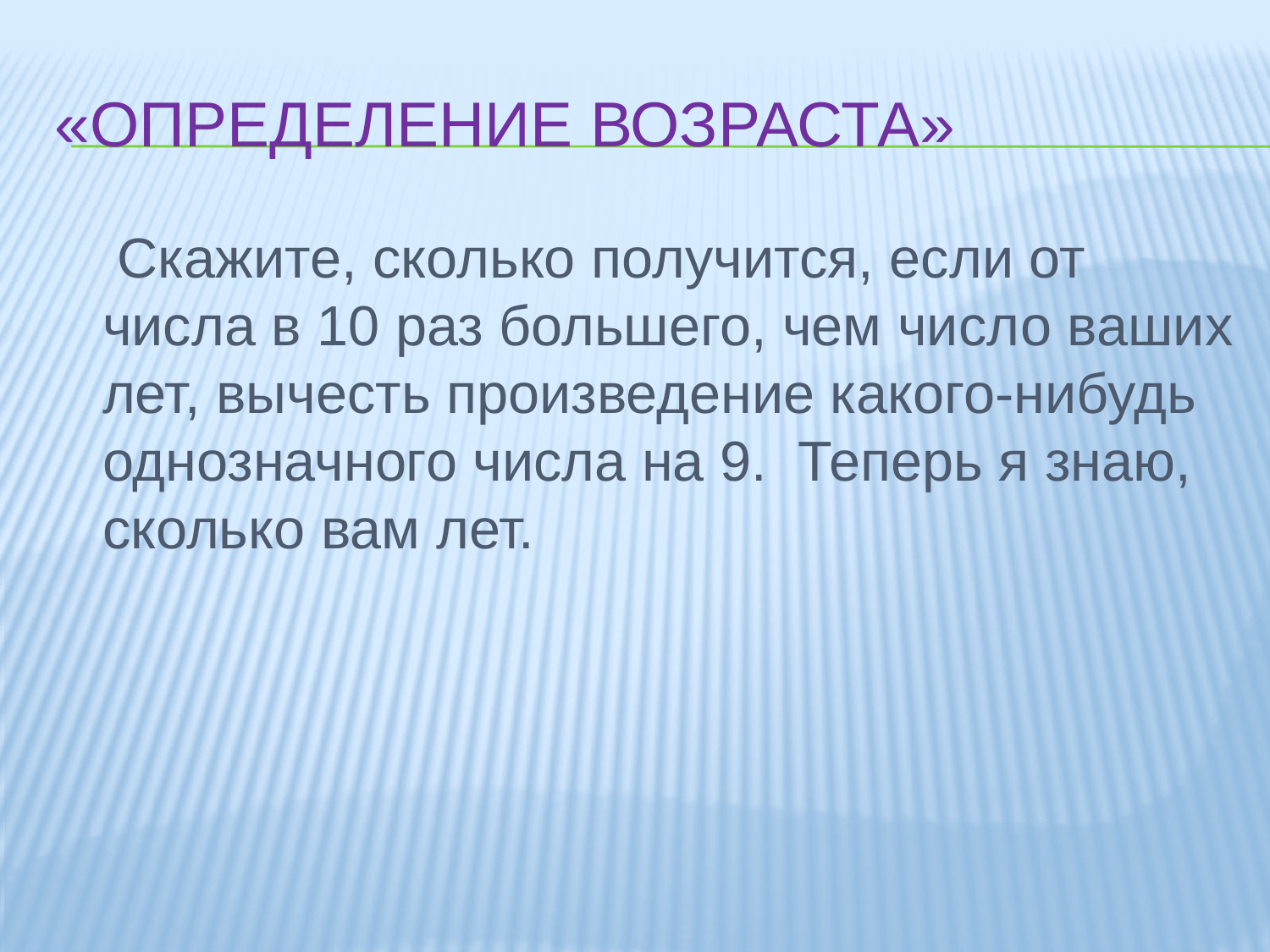

# «Определение возраста»
    Скажите, сколько получится, если от числа в 10 раз большего, чем число ваших лет, вычесть произведение какого-нибудь однозначного числа на 9.  Теперь я знаю, сколько вам лет.